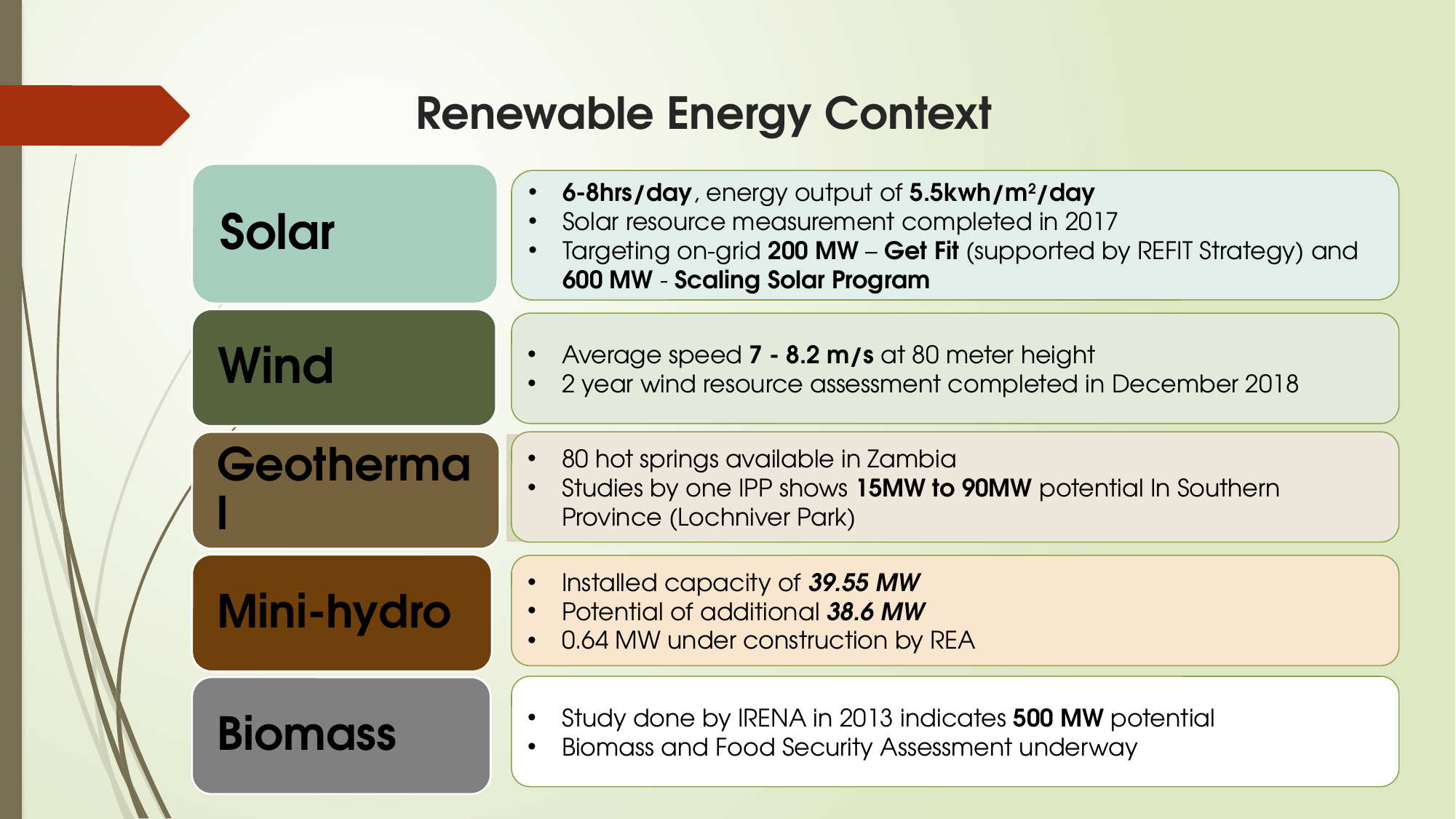

# Renewable Energy Context
Solar
Wind

Geothermal
Mini-hydro
Biomass
6-8hrs/day, energy output of 5.5kwh/m2/day
Solar resource measurement completed in 2017
Targeting on-grid 200 MW – Get Fit (supported by REFIT Strategy) and 600 MW - Scaling Solar Program
Average speed 7 - 8.2 m/s at 80 meter height
2 year wind resource assessment completed in December 2018
80 hot springs available in Zambia
Studies by one IPP shows 15MW to 90MW potential In Southern Province (Lochniver Park)
Installed capacity of 39.55 MW
Potential of additional 38.6 MW
0.64 MW under construction by REA
Study done by IRENA in 2013 indicates 500 MW potential
Biomass and Food Security Assessment underway